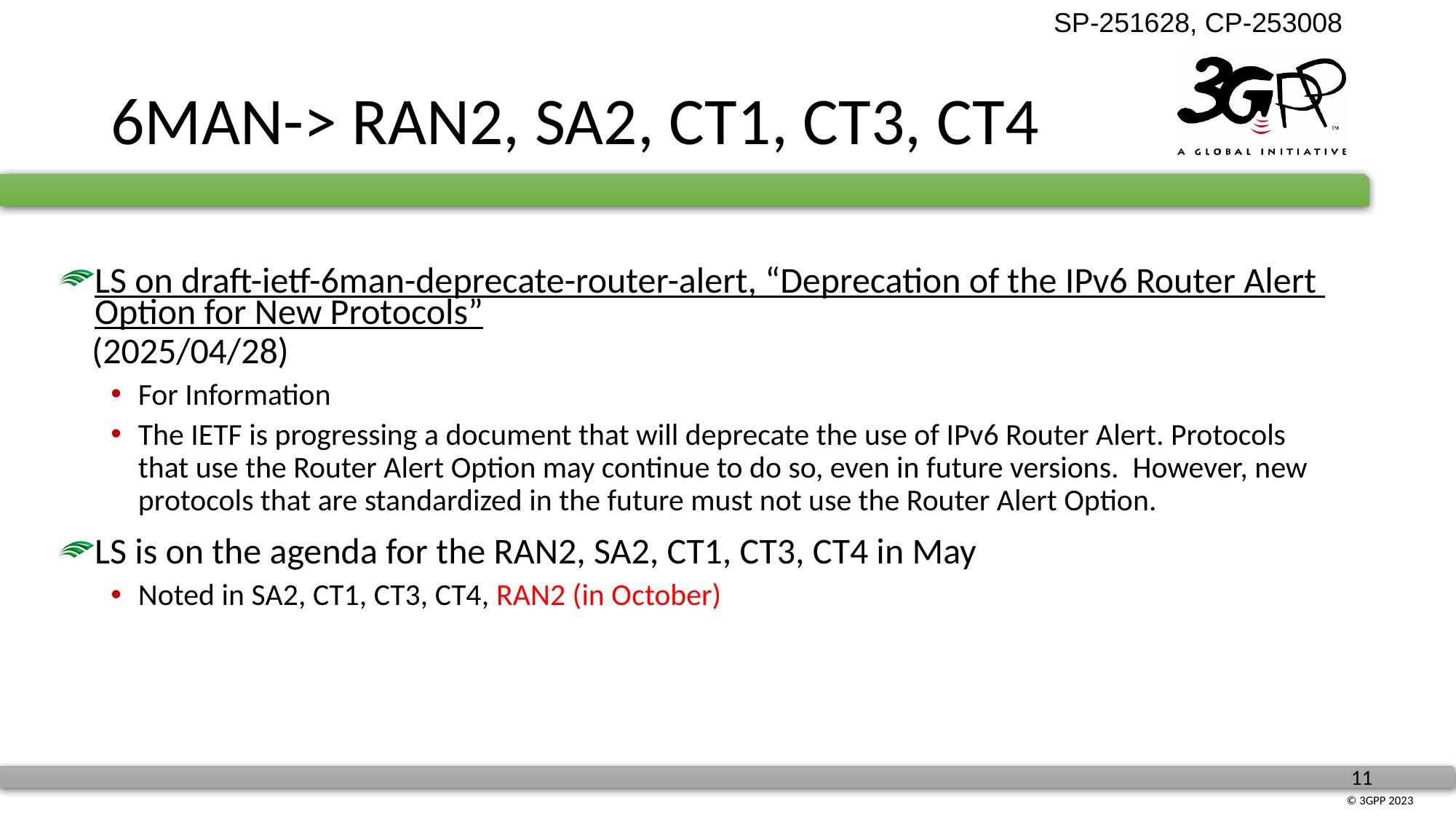

# 6MAN-> RAN2, SA2, CT1, CT3, CT4
LS on draft-ietf-6man-deprecate-router-alert, “Deprecation of the IPv6 Router Alert Option for New Protocols” (2025/04/28)
For Information
The IETF is progressing a document that will deprecate the use of IPv6 Router Alert. Protocols that use the Router Alert Option may continue to do so, even in future versions.  However, new protocols that are standardized in the future must not use the Router Alert Option.
LS is on the agenda for the RAN2, SA2, CT1, CT3, CT4 in May
Noted in SA2, CT1, CT3, CT4, RAN2 (in October)